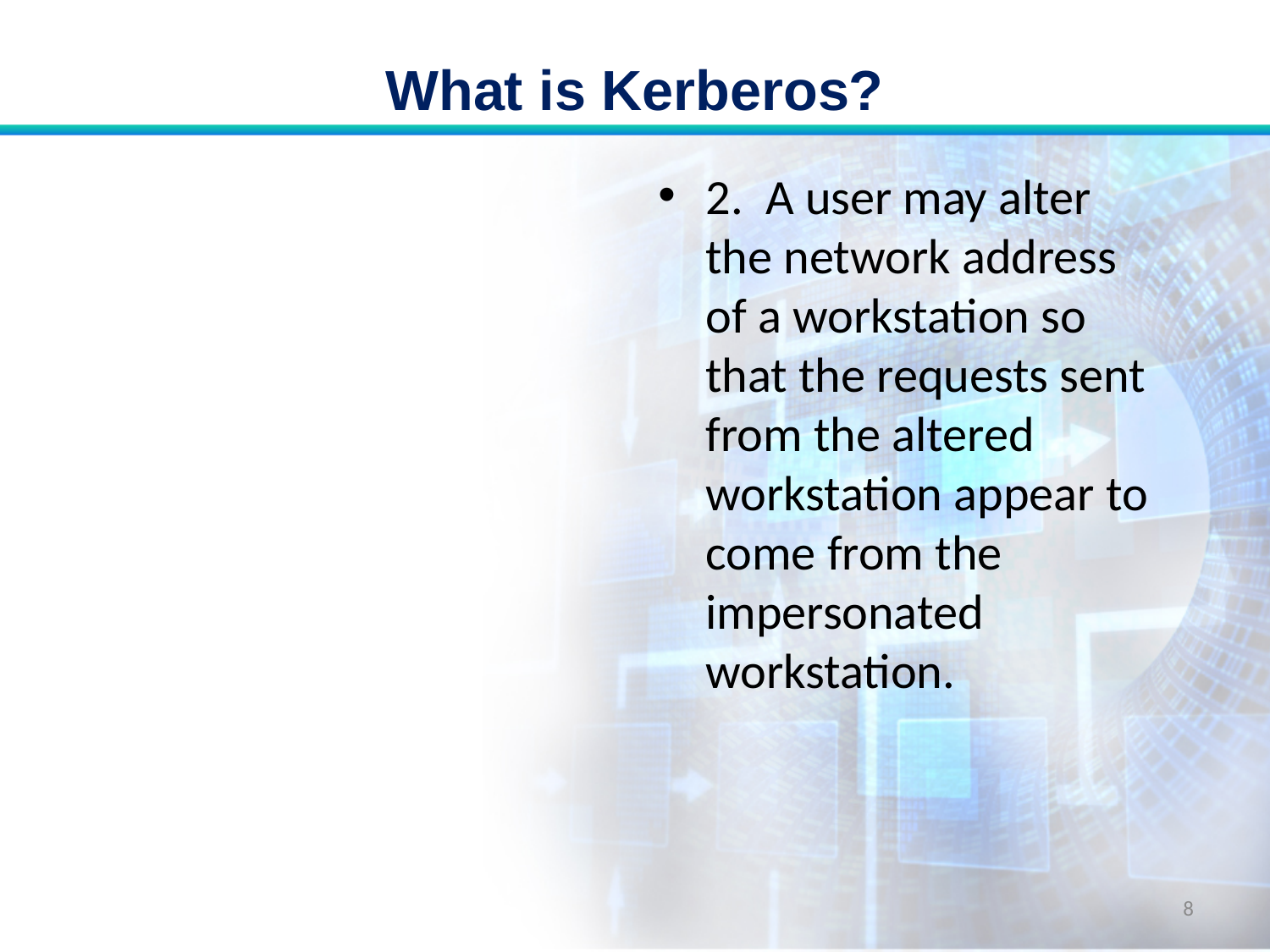

# What is Kerberos?
2.  A user may alter the network address of a workstation so that the requests sent from the altered workstation appear to come from the impersonated workstation.

8